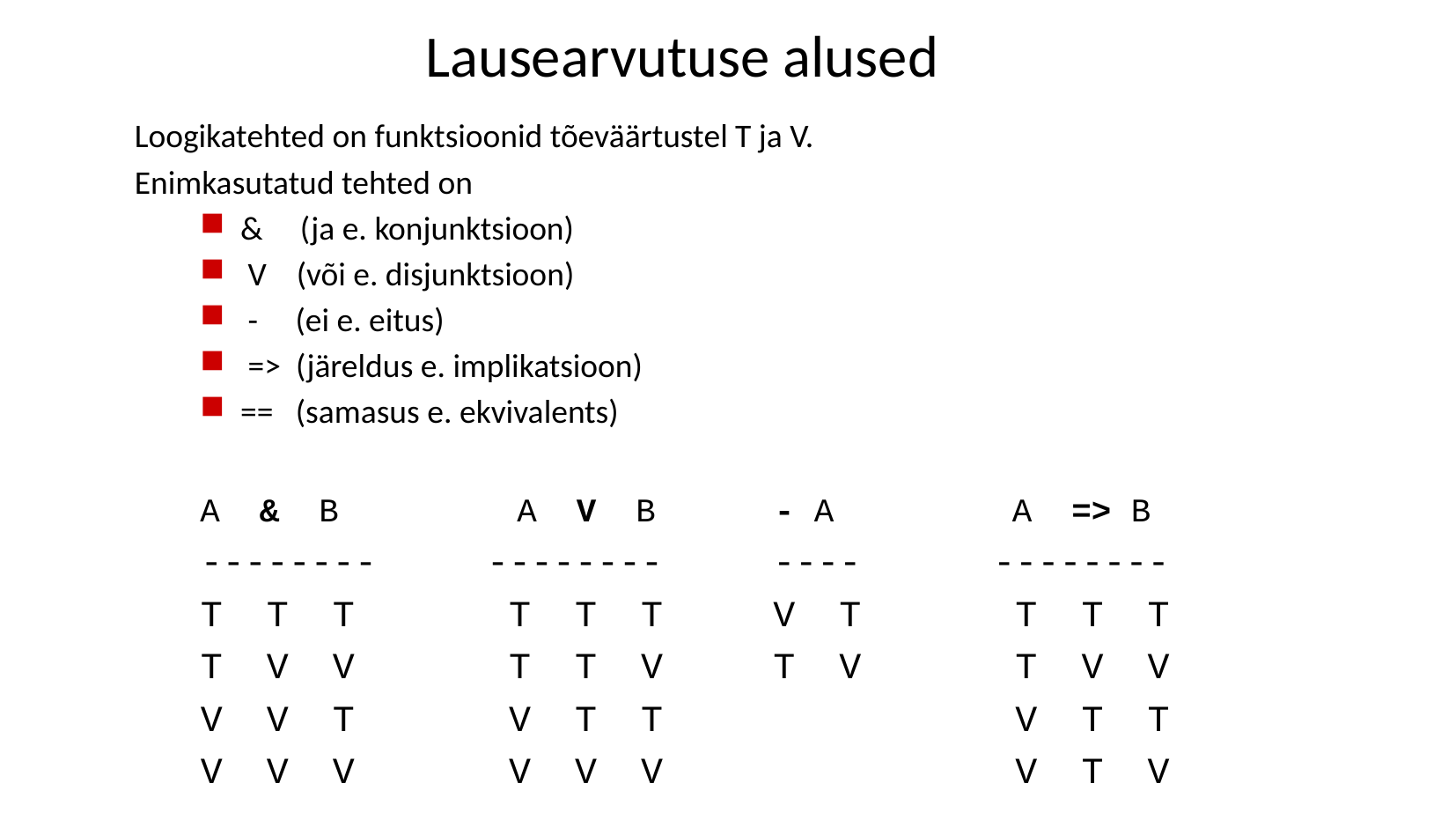

# Lausearvutuse alused
Loogikatehted on funktsioonid tõeväärtustel T ja V.
Enimkasutatud tehted on
&     (ja e. konjunktsioon)‏
 V    (või e. disjunktsioon)‏
 -     (ei e. eitus)‏
 =>  (järeldus e. implikatsioon)‏
==   (samasus e. ekvivalents)‏

A  &  B         A  V  B      - A         A  => B
   --------     --------     ----      --------
   T  T  T       T  T  T     V  T       T  T  T
   T  V  V       T  T  V     T  V       T  V  V
   V  V  T       V  T  T                V  T  T
   V  V  V       V  V  V                V  T  V